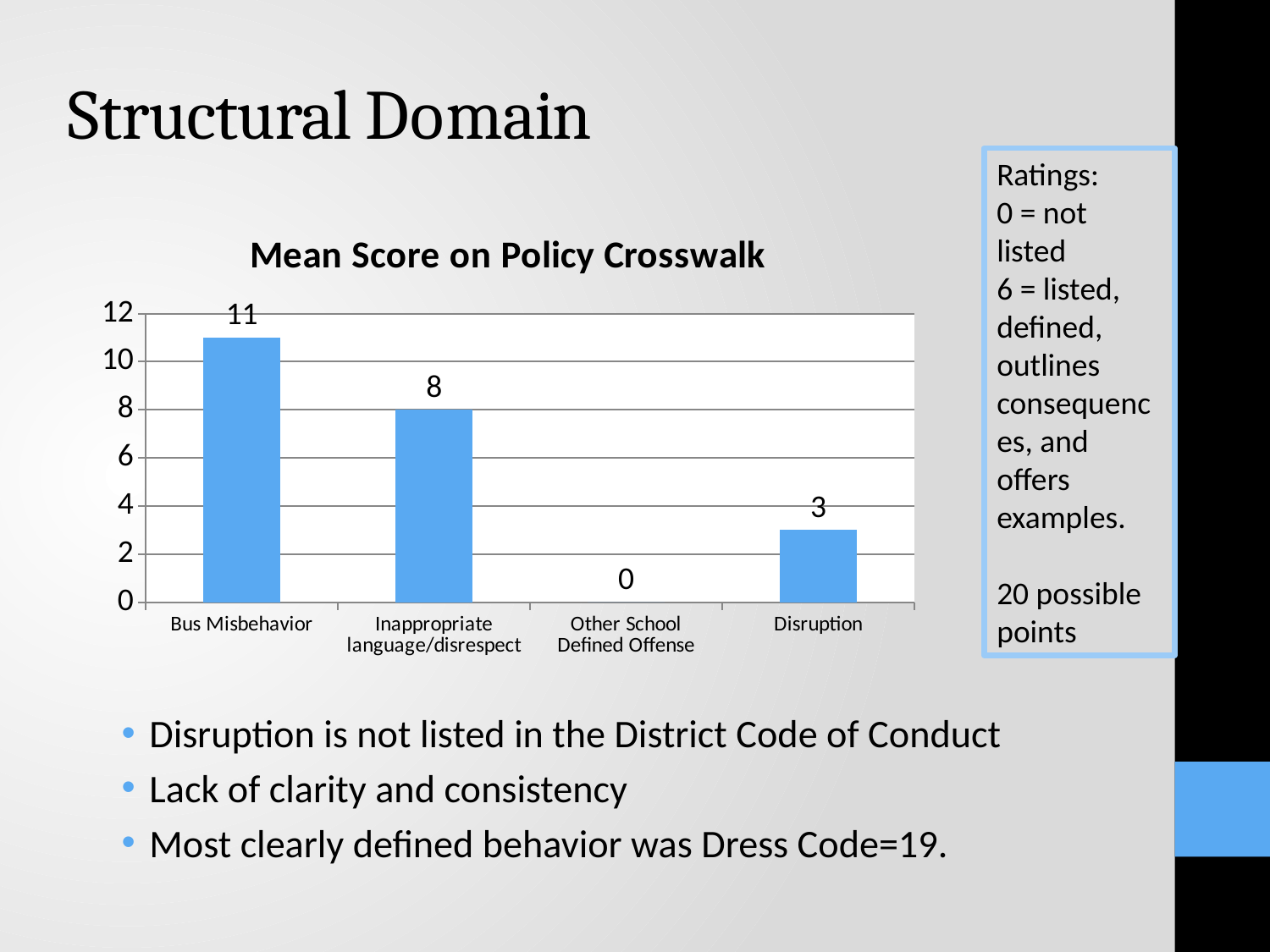

# Structural Domain
Ratings:
0 = not listed
6 = listed, defined, outlines consequences, and offers examples.

20 possible points

Disruption is not listed in the District Code of Conduct
Lack of clarity and consistency
Most clearly defined behavior was Dress Code=19.

### Chart: Mean Score on Policy Crosswalk

| Category | Mean Score on Policy Crosswalk  |
|---|---|
| Bus Misbehavior | 11.0 |
| Inappropriate language/disrespect | 8.0 |
| Other School Defined Offense | 0.0 |
| Disruption | 3.0 |